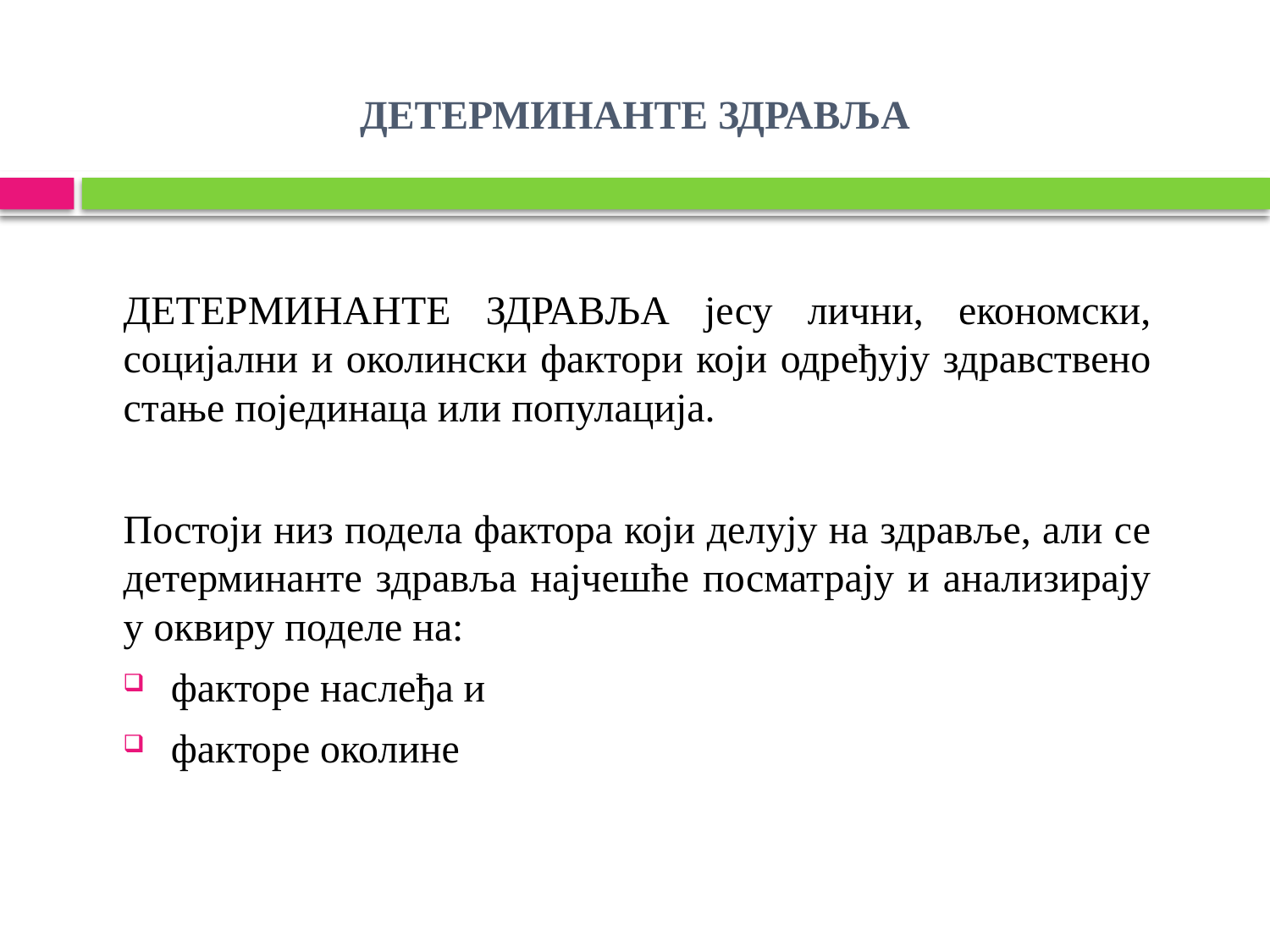

# ДЕТЕРМИНАНТЕ ЗДРАВЉА
ДЕТЕРМИНАНТЕ ЗДРАВЉА јесу лични, економски, социјални и околински фактори који одређују здравствено стање појединаца или популација.

Постоји низ подела фактора који делују на здравље, али се детерминанте здравља најчешће посматрају и анализирају у оквиру поделе на:
факторе наслеђа и
факторе околине